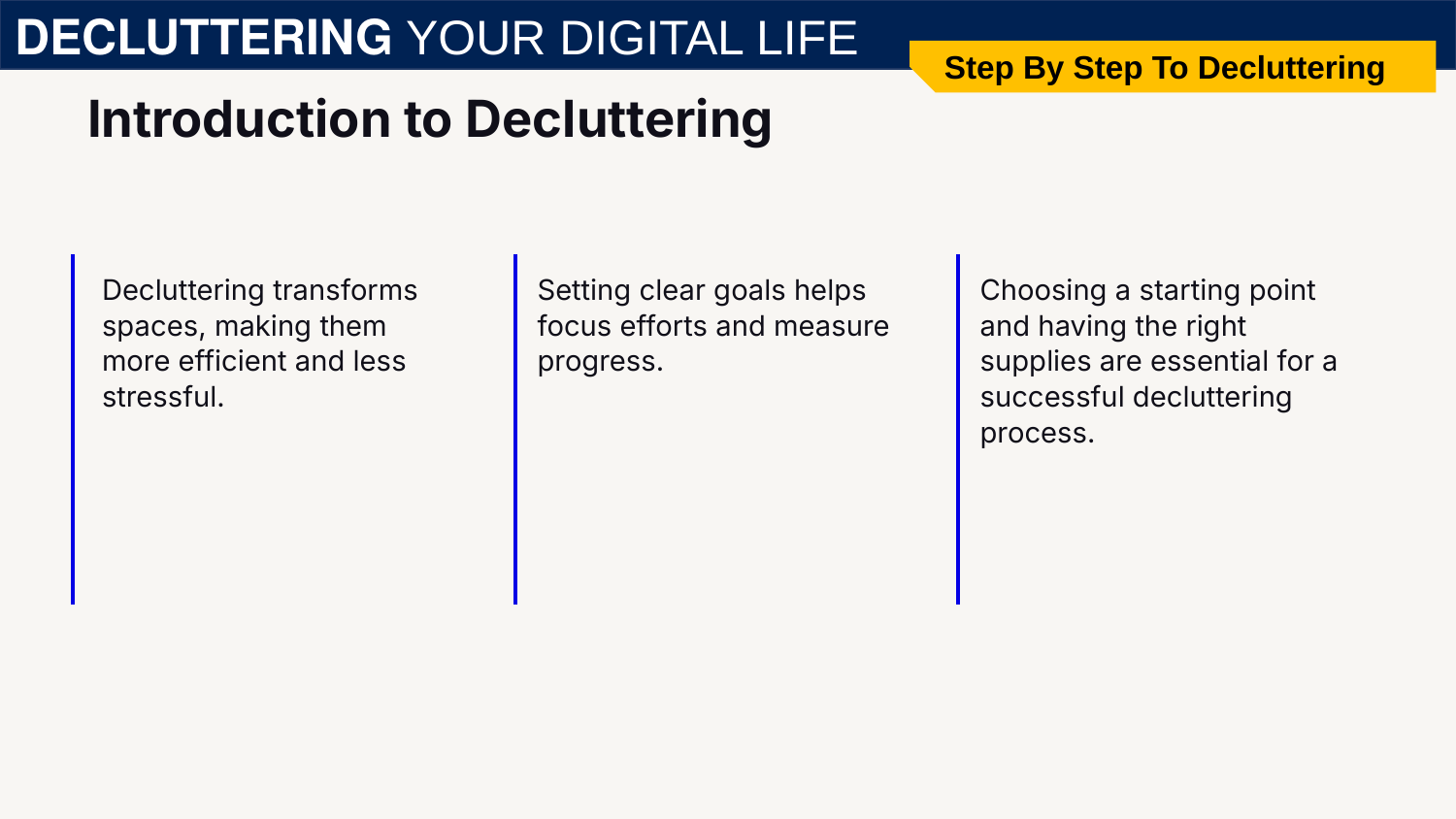

DECLUTTERING YOUR DIGITAL LIFE
Step By Step To Decluttering

# Introduction to Decluttering
Decluttering transforms spaces, making them more efficient and less stressful.
Setting clear goals helps focus efforts and measure progress.
Choosing a starting point and having the right supplies are essential for a successful decluttering process.